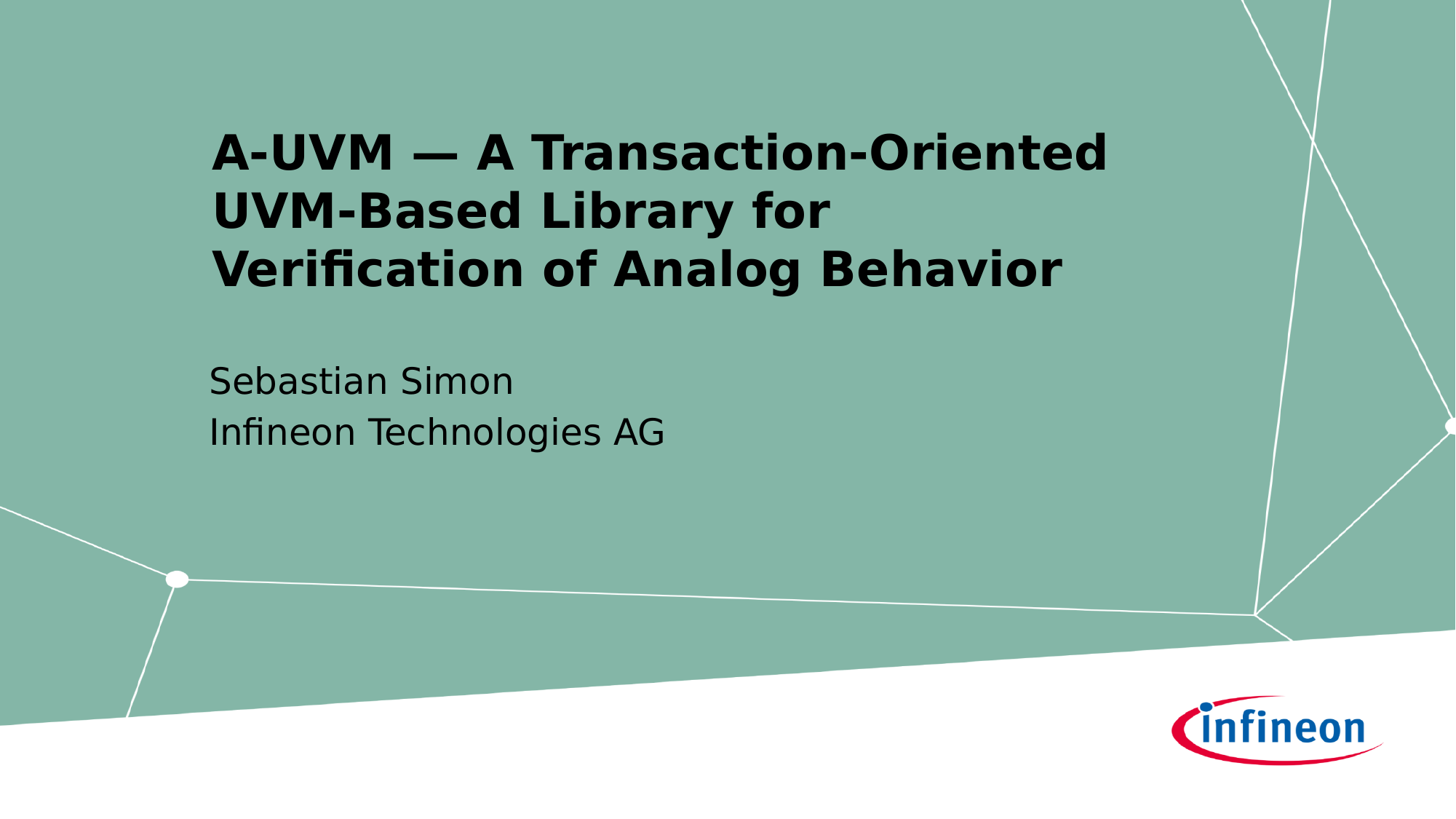

# A-UVM — A Transaction-Oriented UVM-Based Library for Verification of Analog Behavior
Sebastian Simon
Infineon Technologies AG